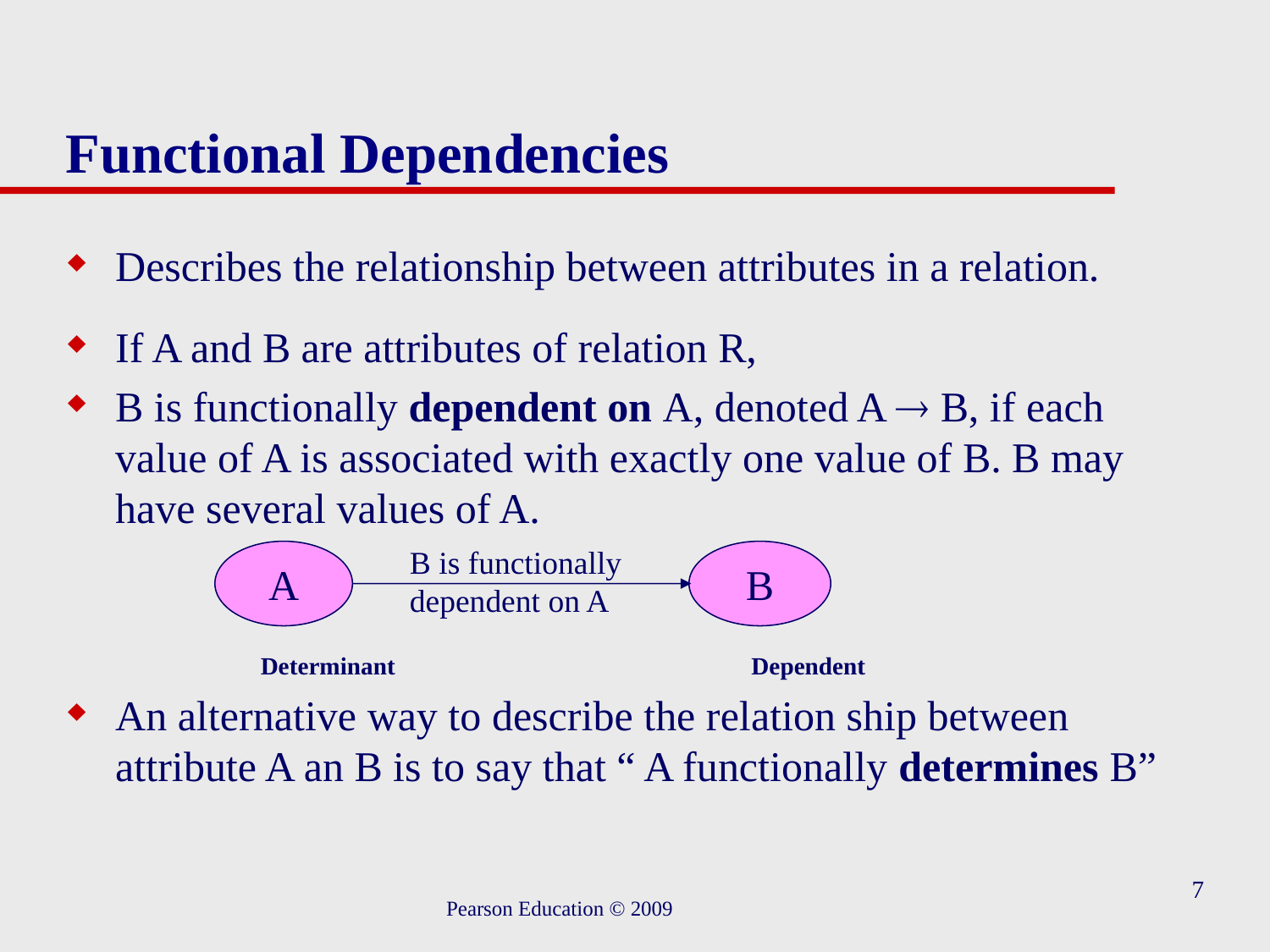

# Functional Dependencies
Describes the relationship between attributes in a relation.

If A and B are attributes of relation R,
B is functionally dependent on A, denoted A → B, if each value of A is associated with exactly one value of B. B may have several values of A.

		   Determinant                                                          Dependent
An alternative way to describe the relation ship between attribute A an B is to say that “ A functionally determines B”
B is functionally
dependent on A
A
B

7
Pearson Education © 2009